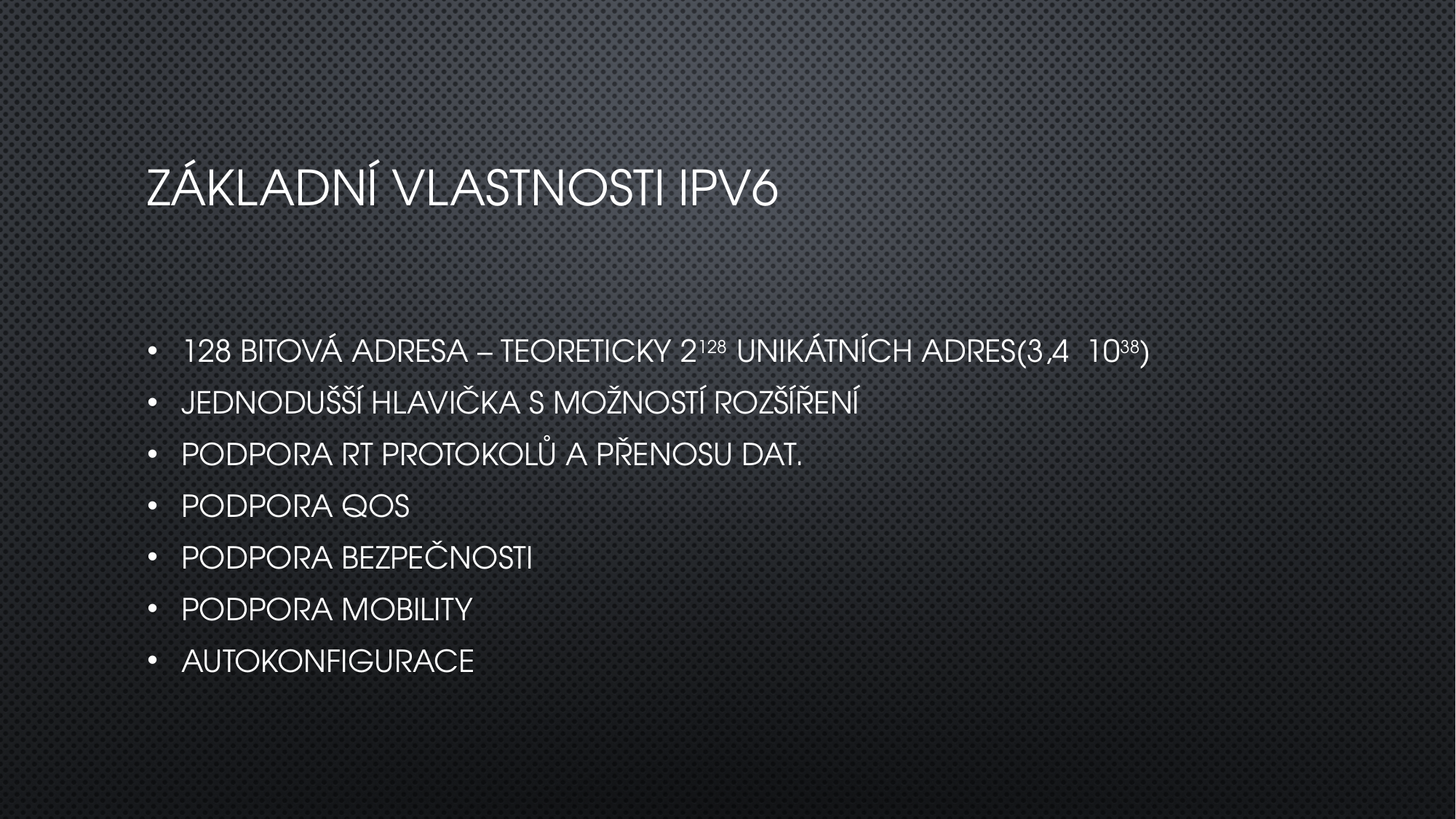

# Základní vlastnosti IPv6
128 bitová adresa – teoreticky 2128  unikátních adres(3,4  1038)
Jednodušší hlavička s možností rozšíření
Podpora RT protokolů a přenosu dat.
Podpora QoS
Podpora bezpečnosti
Podpora mobility
Autokonfigurace